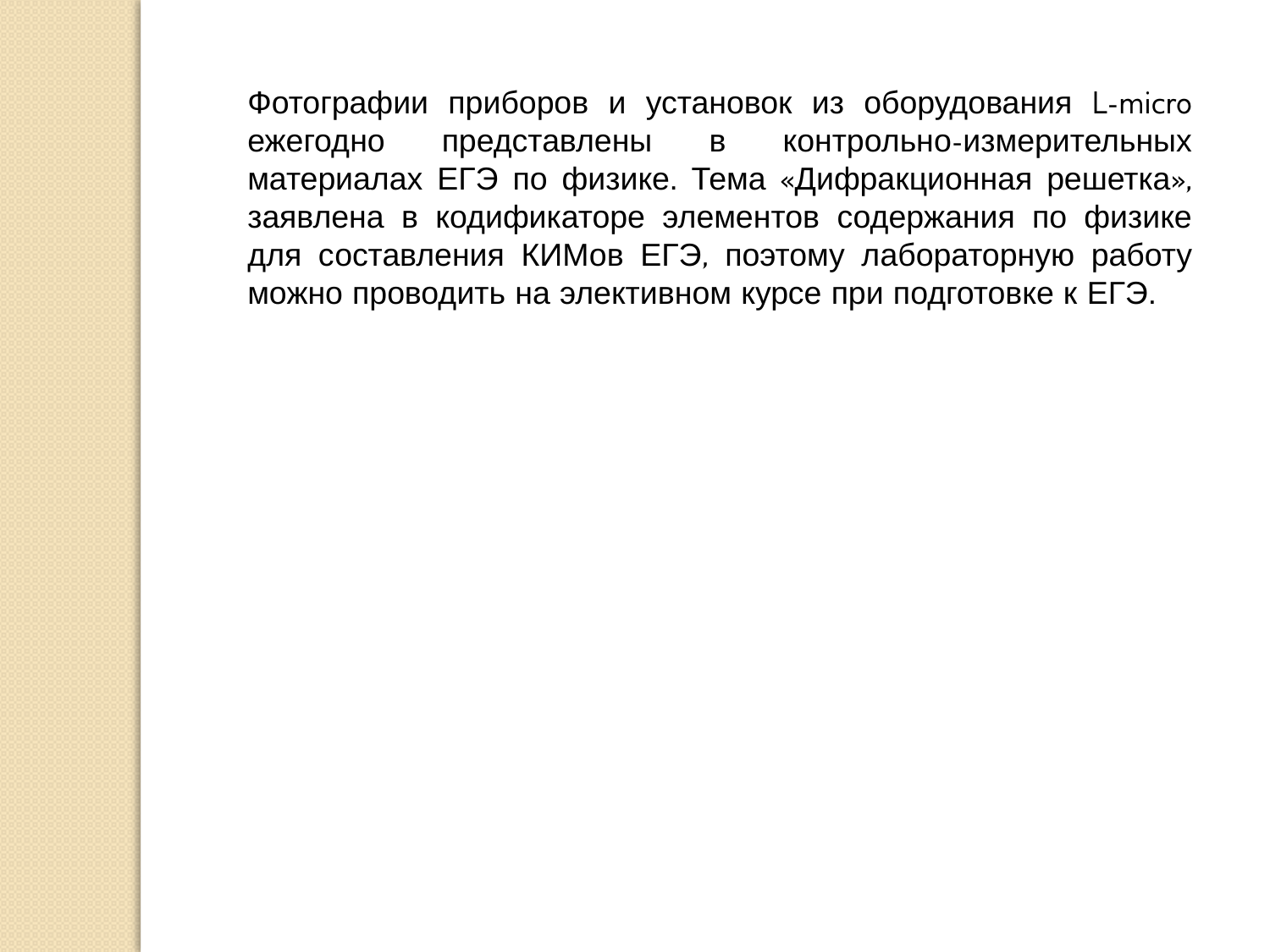

Фотографии приборов и установок из оборудования L-micro ежегодно представлены в контрольно-измерительных материалах ЕГЭ по физике. Тема «Дифракционная решетка», заявлена в кодификаторе элементов содержания по физике для составления КИМов ЕГЭ, поэтому лабораторную работу можно проводить на элективном курсе при подготовке к ЕГЭ.